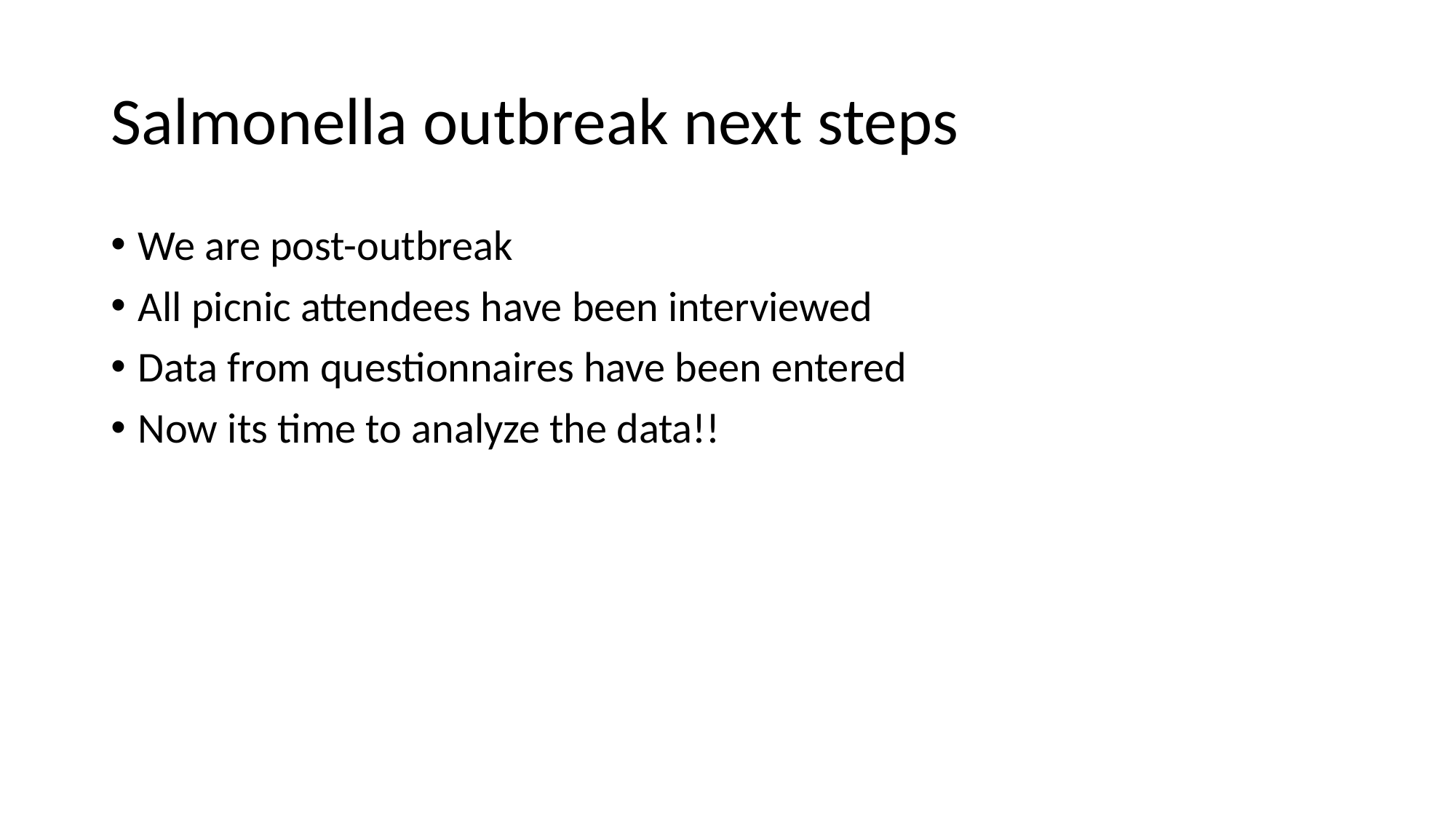

# Salmonella outbreak next steps
We are post-outbreak
All picnic attendees have been interviewed
Data from questionnaires have been entered
Now its time to analyze the data!!